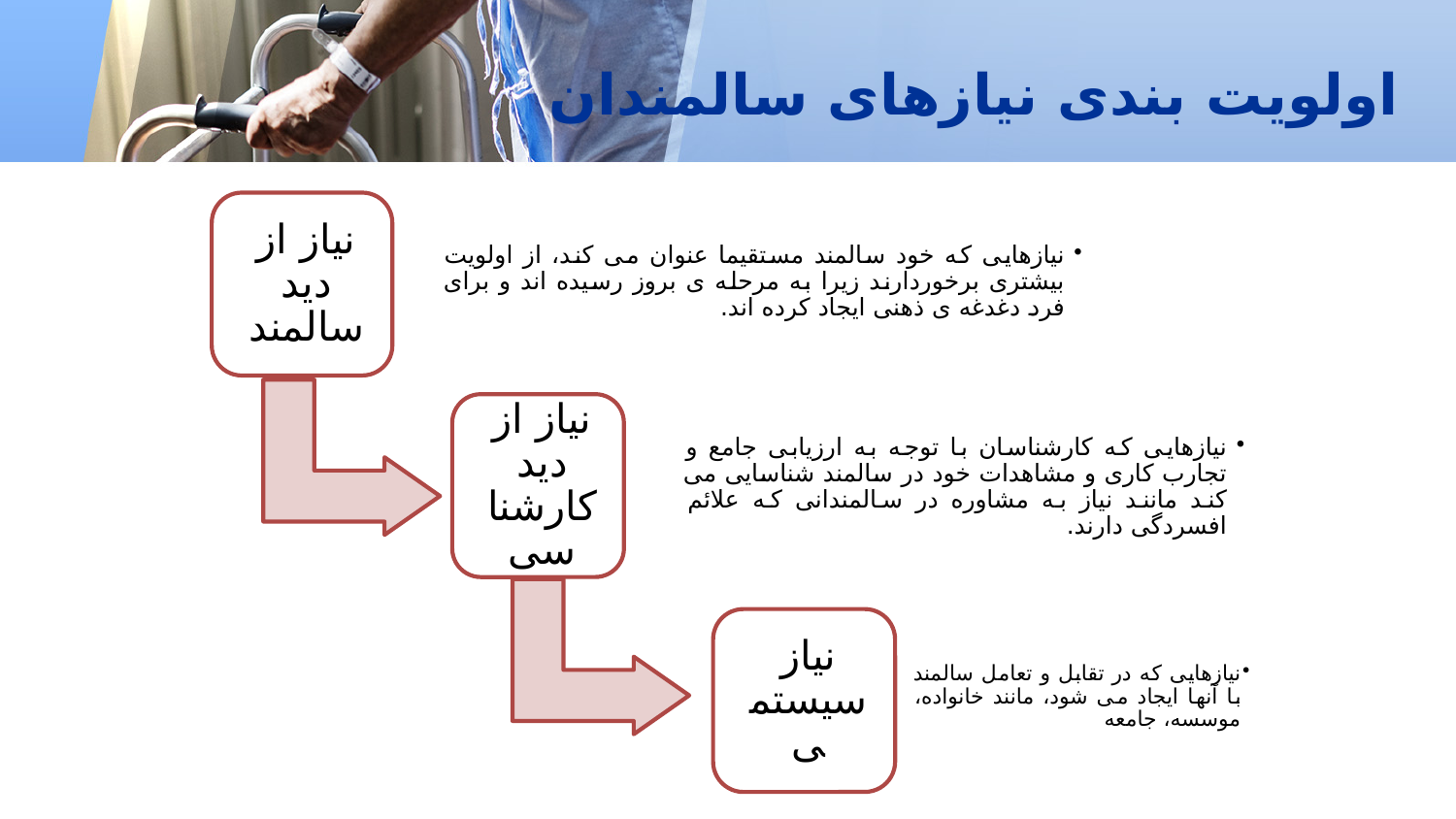

# اولویت بندی نیازهای سالمندان
نیاز از دید سالمند
نیازهایی که خود سالمند مستقیما عنوان می کند، از اولویت بیشتری برخوردارند زیرا به مرحله ی بروز رسیده اند و برای فرد دغدغه ی ذهنی ایجاد کرده اند.
نیاز از دید کارشناسی
نیازهایی که کارشناسان با توجه به ارزیابی جامع و تجارب کاری و مشاهدات خود در سالمند شناسایی می کند مانند نیاز به مشاوره در سالمندانی که علائم افسردگی دارند.
نیاز سیستمی
نیازهایی که در تقابل و تعامل سالمند با آنها ایجاد می شود، مانند خانواده، موسسه، جامعه